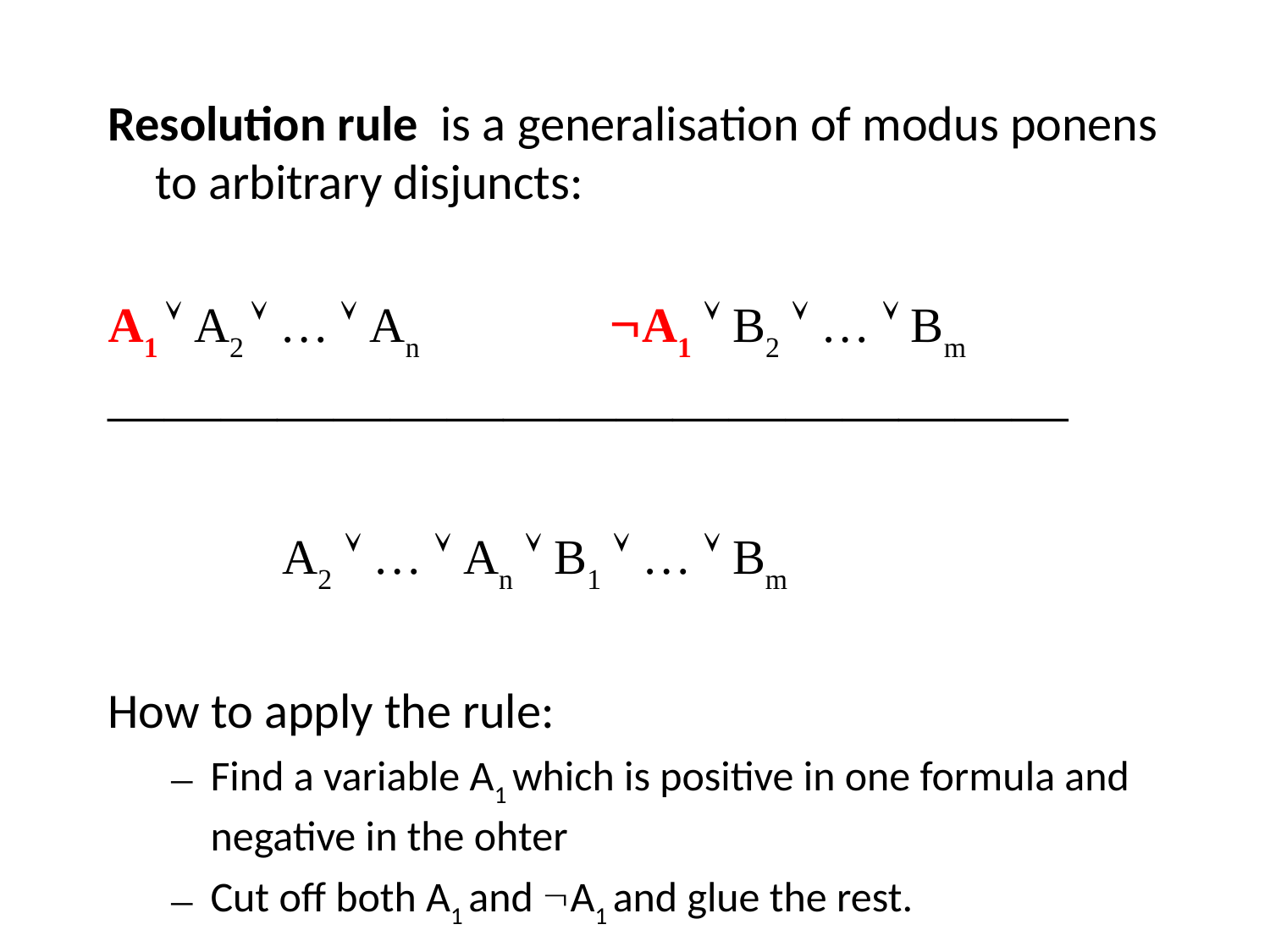

Resolution rule  is a generalisation of modus ponens to arbitrary disjuncts:

A1 ∨ A2 ∨ … ∨ An	      ¬A1 ∨ B2 ∨ … ∨ Bm
—————————————————
		A2 ∨ … ∨ An ∨ B1 ∨ … ∨ Bm

How to apply the rule:
Find a variable A1 which is positive in one formula and negative in the ohter
Cut off both A1 and ¬A1 and glue the rest.